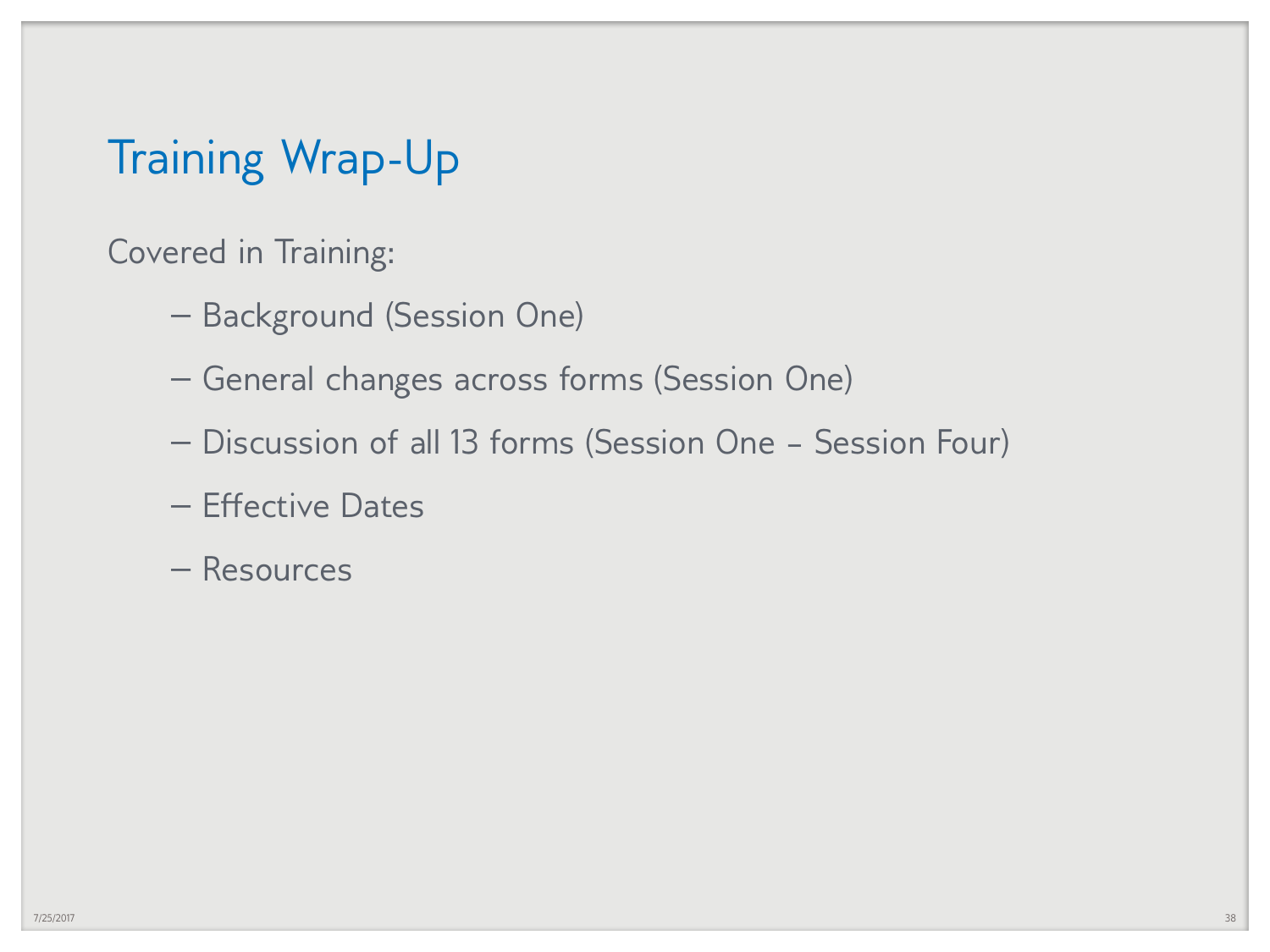

# Training Wrap-Up
Covered in Training:
Background (Session One)
General changes across forms (Session One)
Discussion of all 13 forms (Session One – Session Four)
Effective Dates
Resources

7/25/2017
38